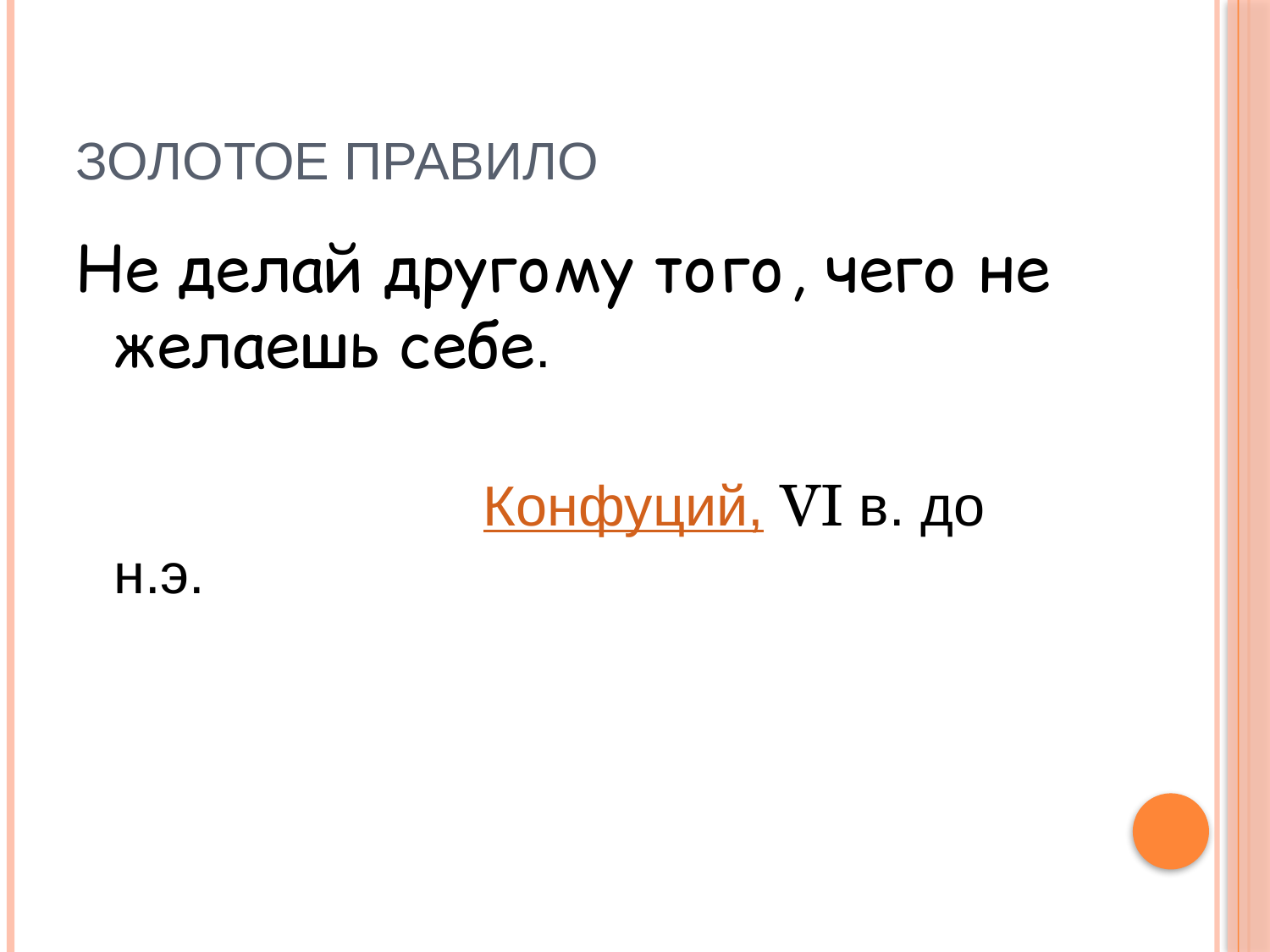

# Золотое правило
Не делай другому того, чего не желаешь себе.

                          Конфуций, VI в. до н.э.